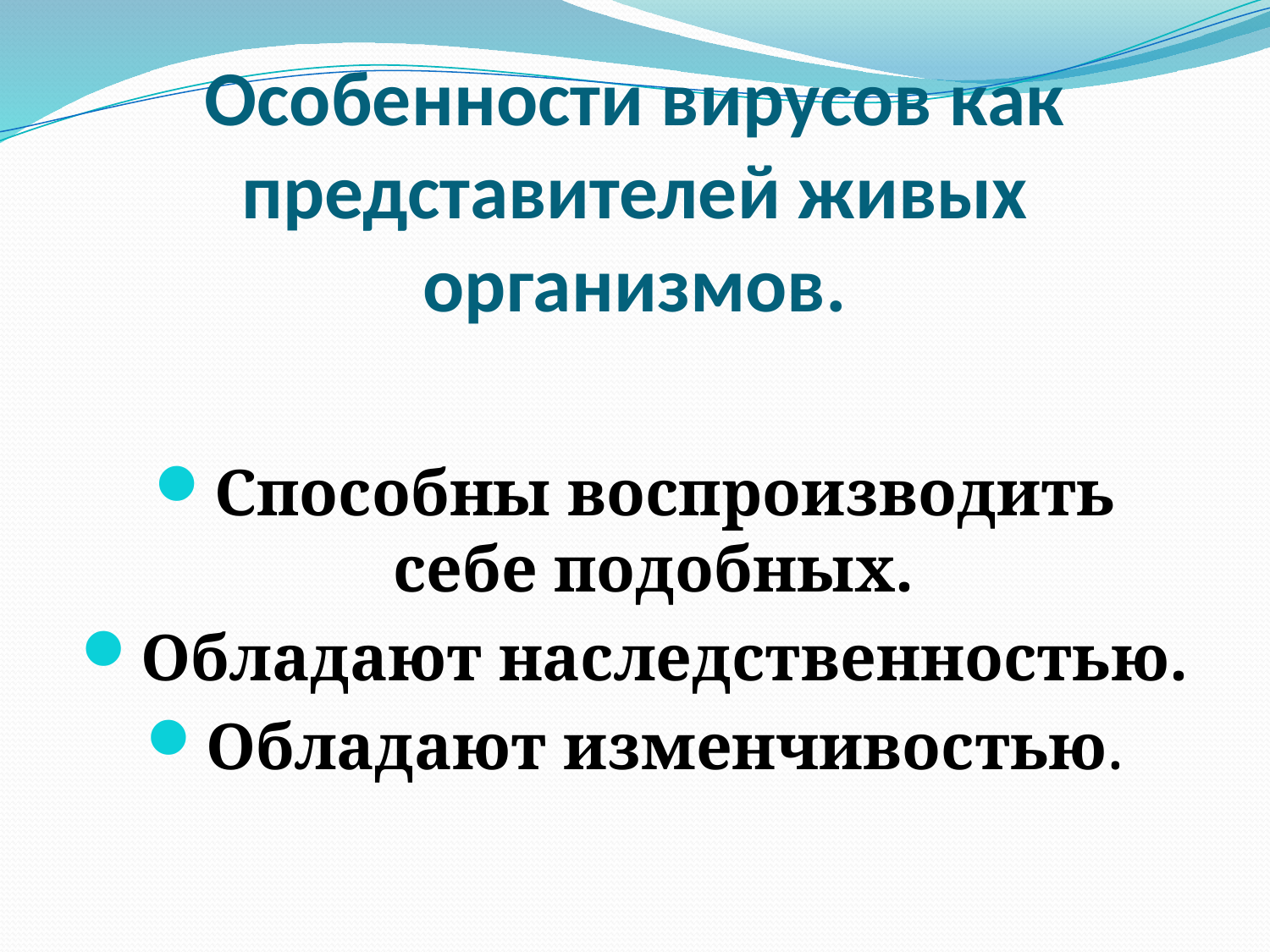

# Особенности вирусов как представителей живых организмов.

Способны воспроизводить себе подобных.
Обладают наследственностью.
Обладают изменчивостью.